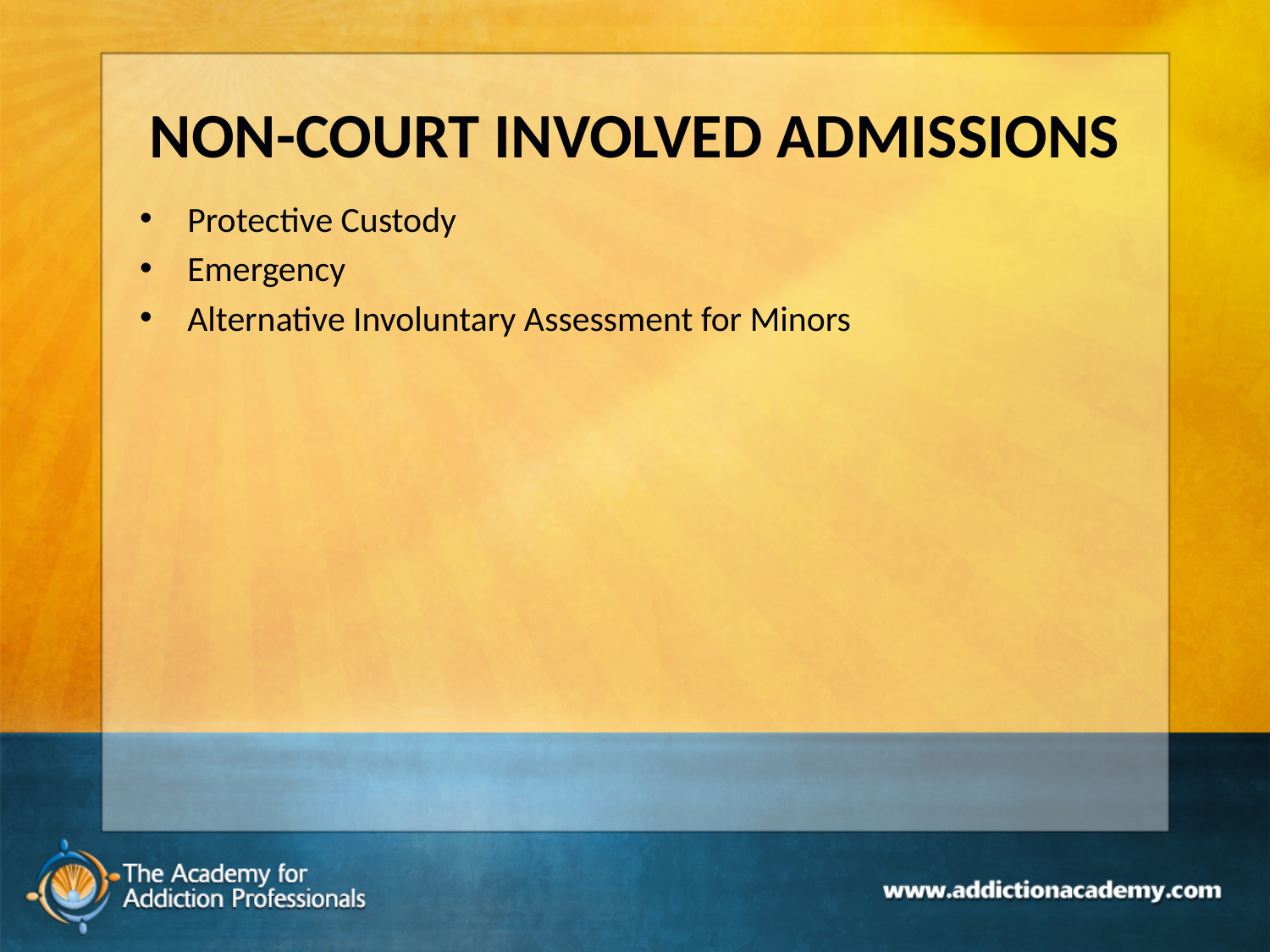

# NON-COURT INVOLVED ADMISSIONS
Protective Custody
Emergency
Alternative Involuntary Assessment for Minors
123